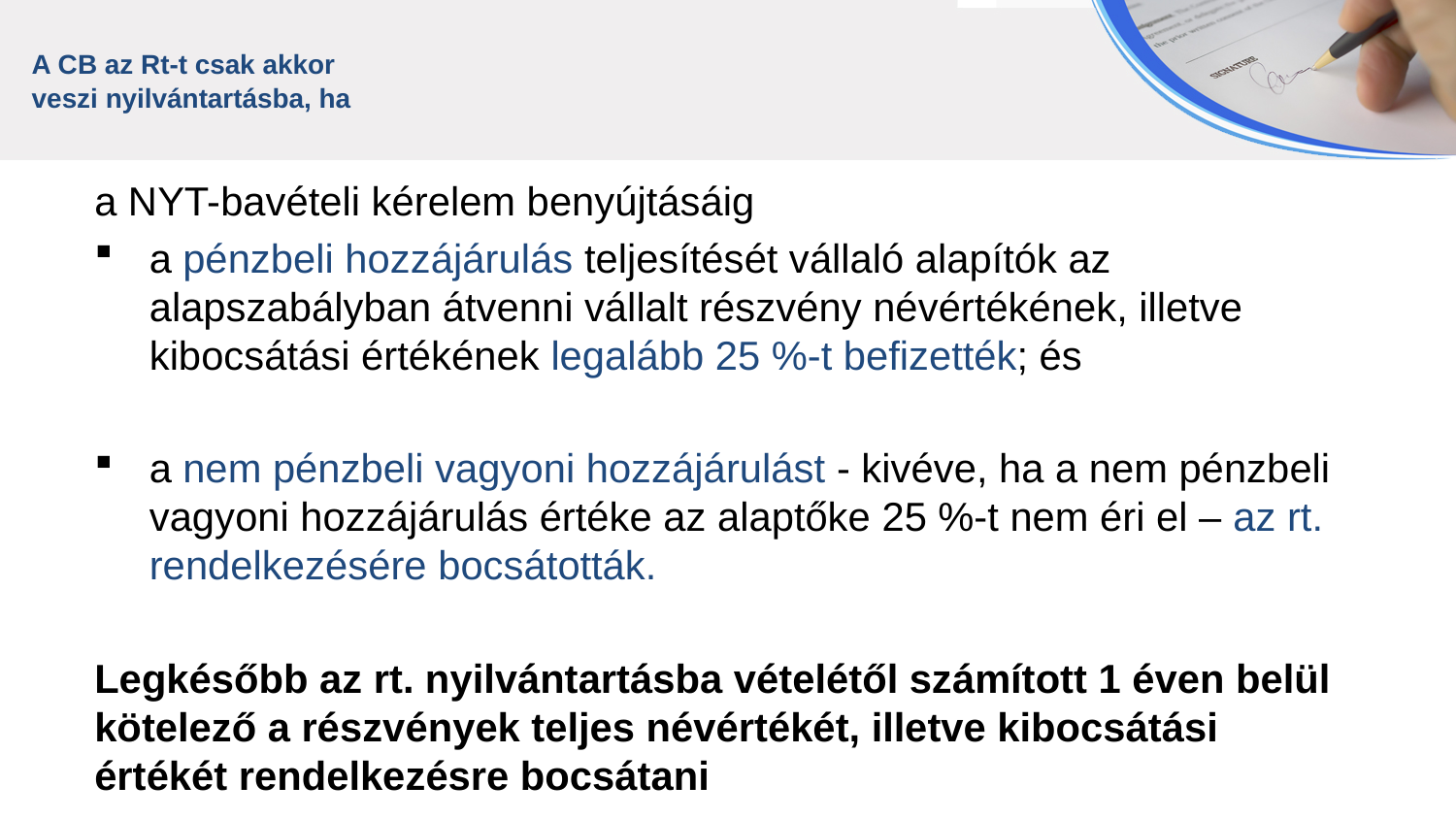

A CB az Rt-t csak akkor
	veszi nyilvántartásba, ha
a NYT-bavételi kérelem benyújtásáig
a pénzbeli hozzájárulás teljesítését vállaló alapítók az alapszabályban átvenni vállalt részvény névértékének, illetve kibocsátási értékének legalább 25 %-t befizették; és

a nem pénzbeli vagyoni hozzájárulást - kivéve, ha a nem pénzbeli vagyoni hozzájárulás értéke az alaptőke 25 %-t nem éri el – az rt.  rendelkezésére bocsátották.

Legkésőbb az rt. nyilvántartásba vételétől számított 1 éven belül kötelező a részvények teljes névértékét, illetve kibocsátási értékét rendelkezésre bocsátani